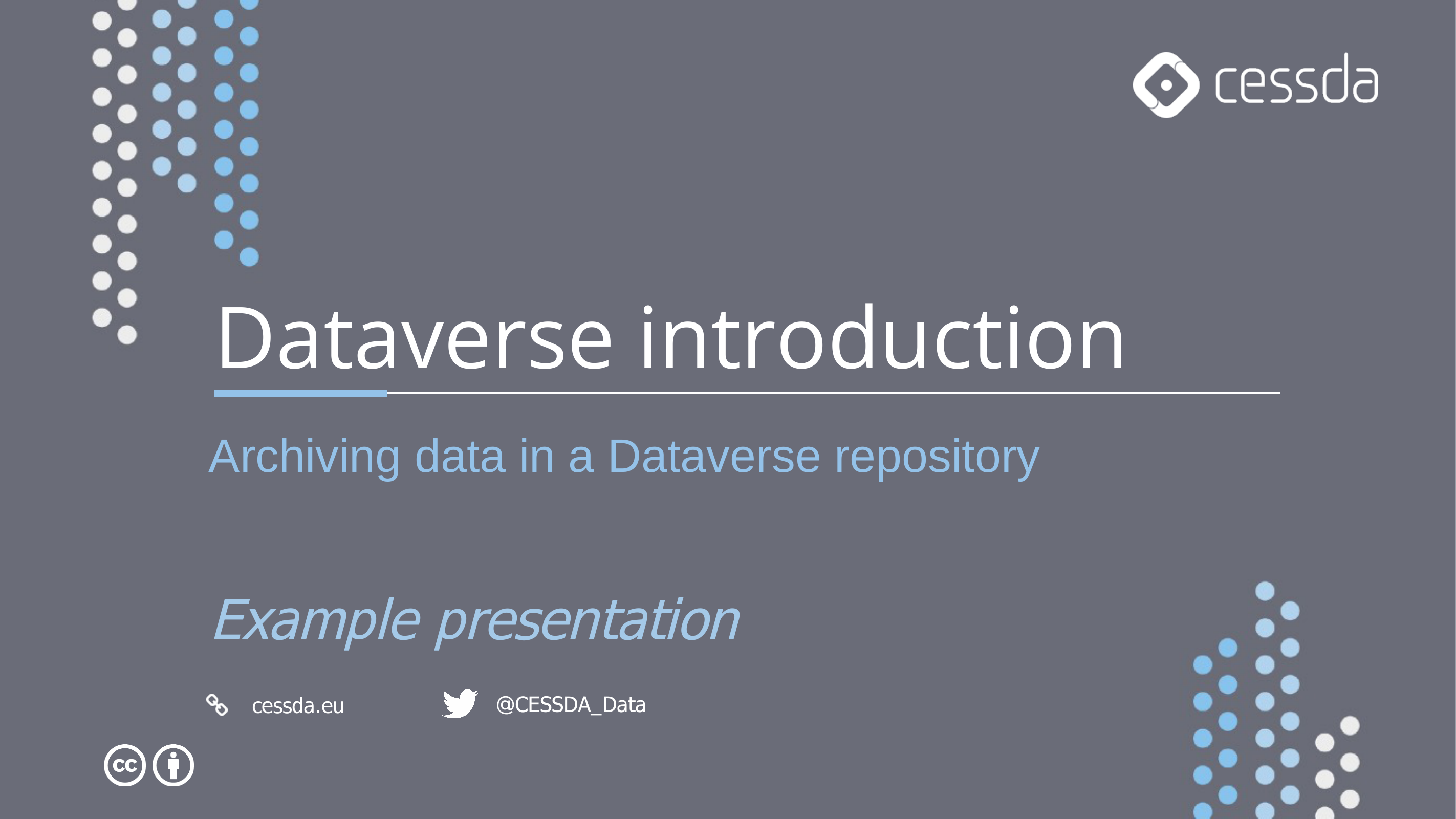

Dataverse introduction
Archiving data in a Dataverse repository

Example presentation